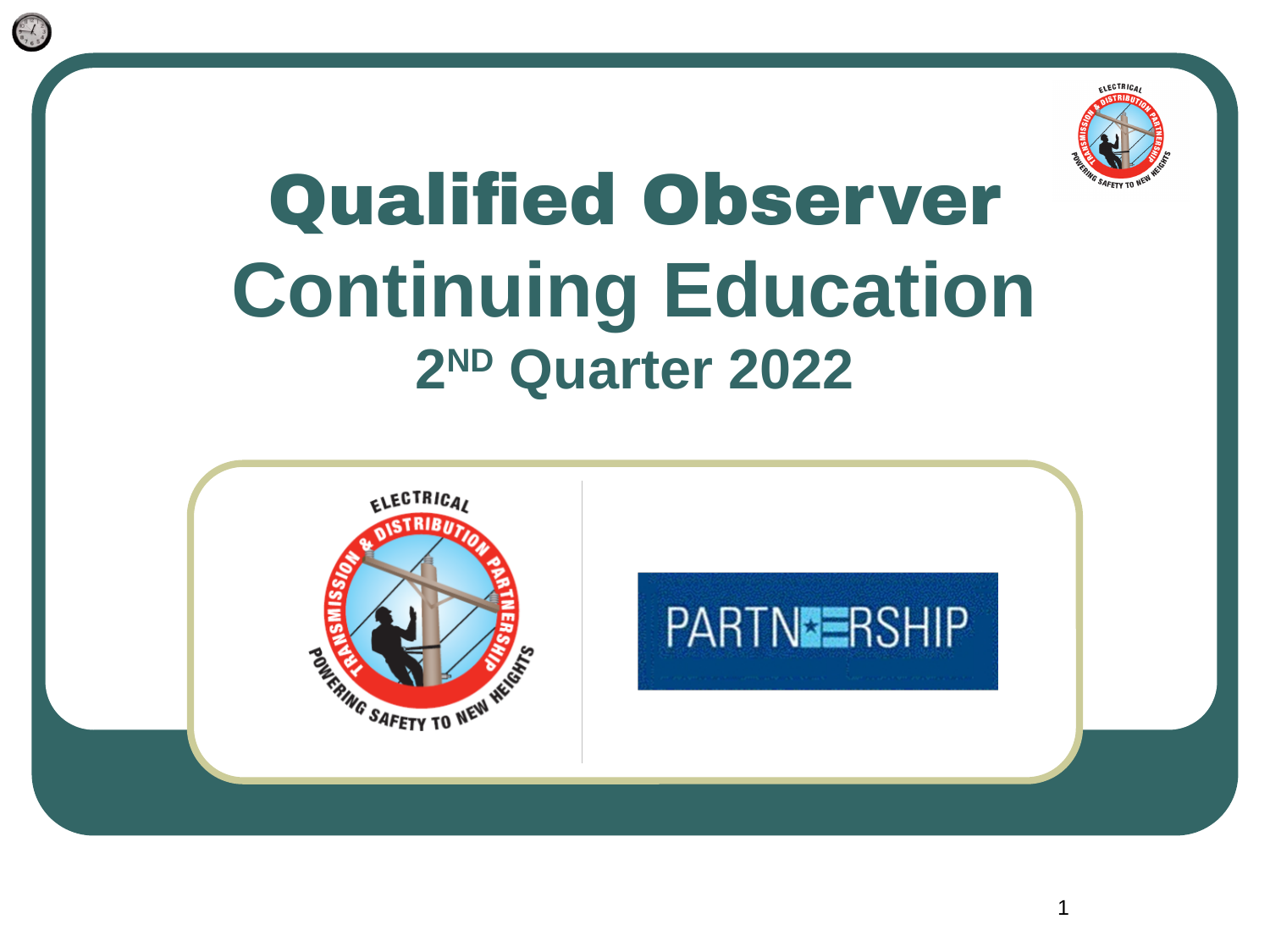

# Qualified Observer Continuing Education 2ND Quarter 2022
1